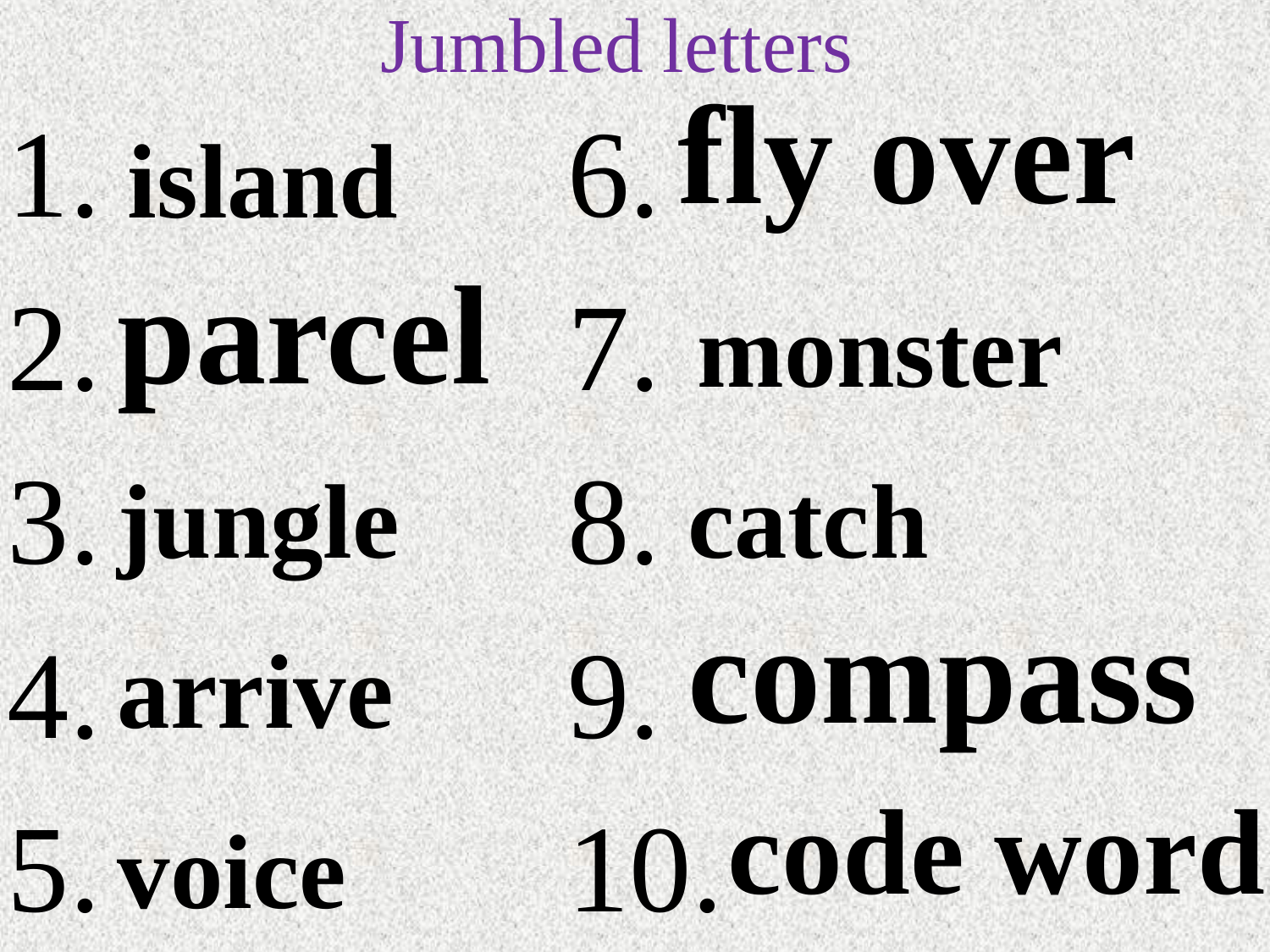

# Jumbled letters
fly over
1.
2.
3.
4.
5.

6.
7.
8.
9.
10.

island
parcel

monster
jungle
catch
compass

arrive
code word

voice